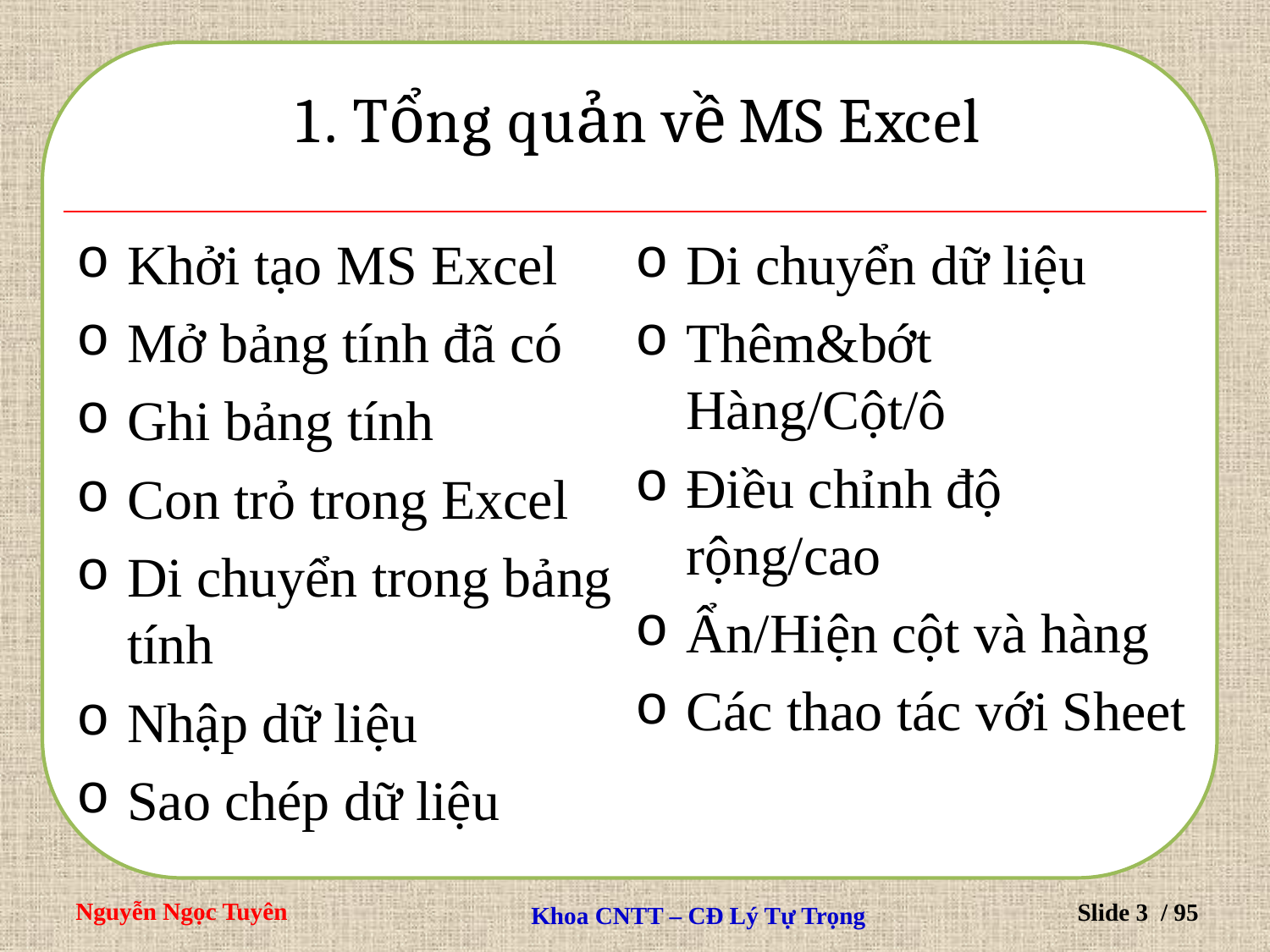

# 1. Tổng quản về MS Excel
Khởi tạo MS Excel
Mở bảng tính đã có
Ghi bảng tính
Con trỏ trong Excel
Di chuyển trong bảng tính
Nhập dữ liệu
Sao chép dữ liệu
Di chuyển dữ liệu
Thêm&bớt Hàng/Cột/ô
Điều chỉnh độ rộng/cao
Ẩn/Hiện cột và hàng
Các thao tác với Sheet